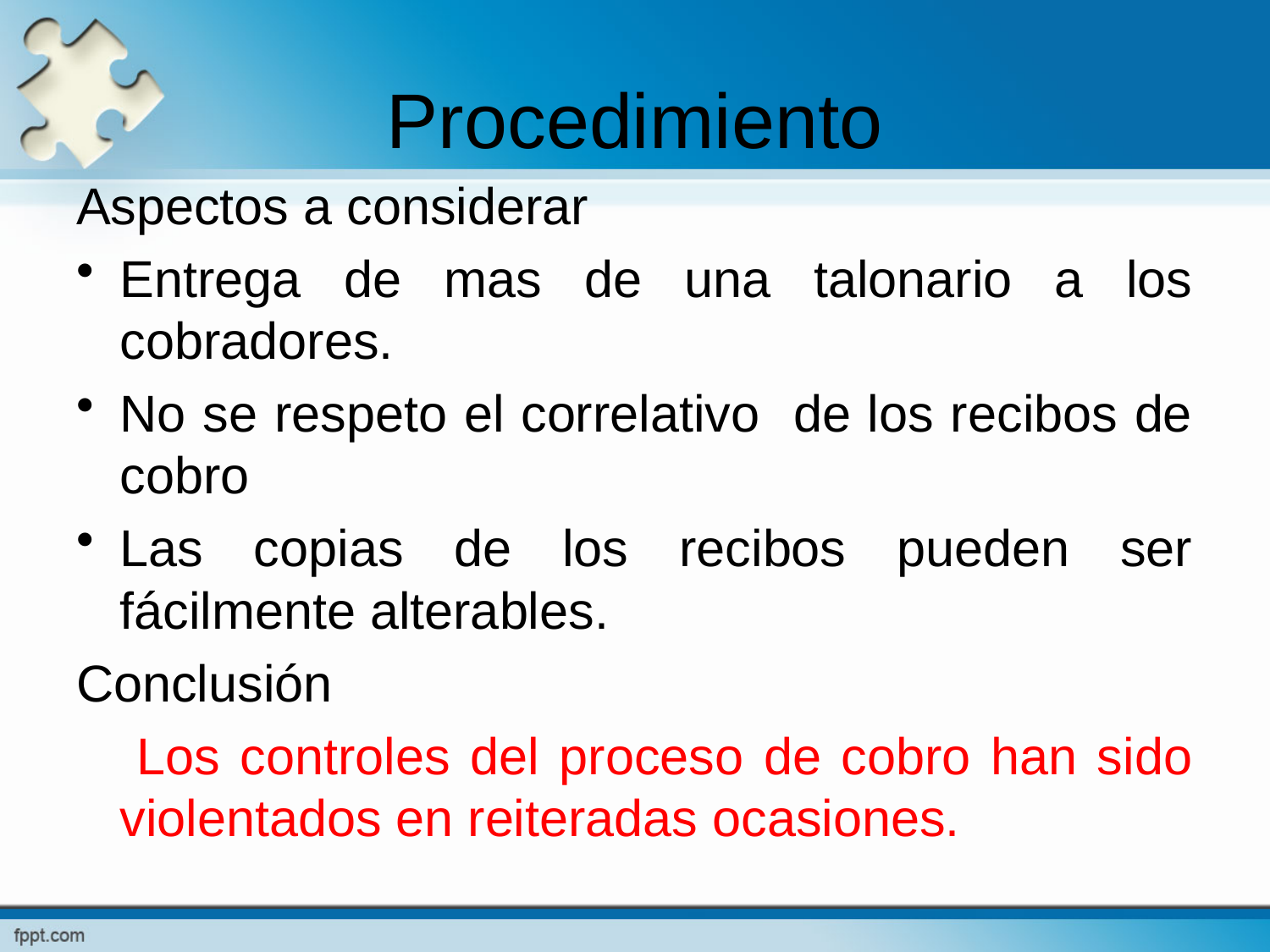

# Procedimiento
Aspectos a considerar
Entrega de mas de una talonario a los cobradores.
No se respeto el correlativo  de los recibos de cobro
Las copias de los recibos pueden ser fácilmente alterables.
Conclusión
   Los controles del proceso de cobro han sido violentados en reiteradas ocasiones.